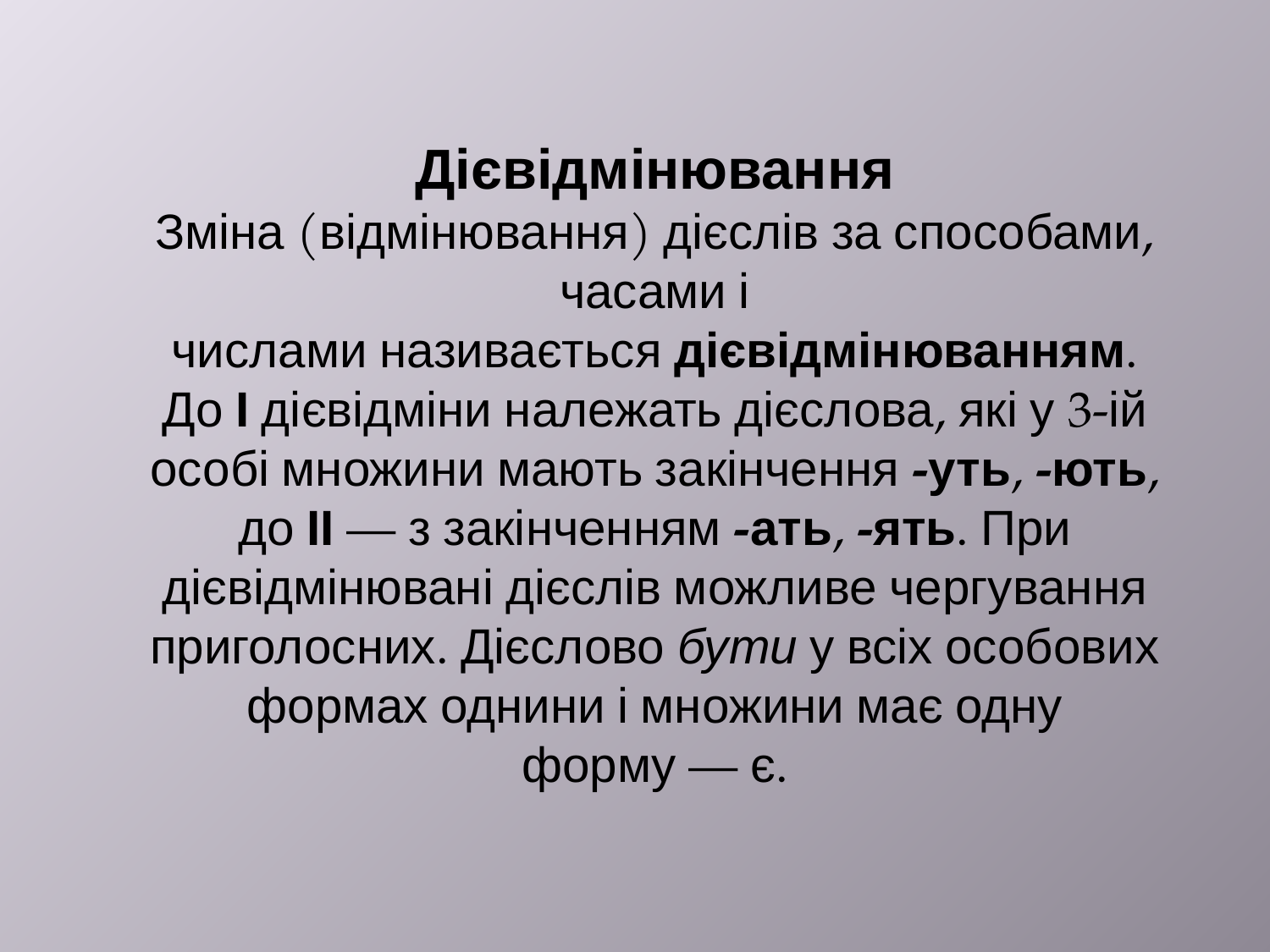

Дієвідмінювання
Зміна (відмінювання) дієслів за способами, часами і числами називається дієвідмінюванням.
До І дієвідміни належать дієслова, які у 3-ій особі множини мають закінчення -уть, -ють, до ІІ — з закінченням -ать, -ять. При дієвідмінювані дієслів можливе чергування приголосних. Дієслово бути у всіх особових формах однини і множини має одну форму — є.